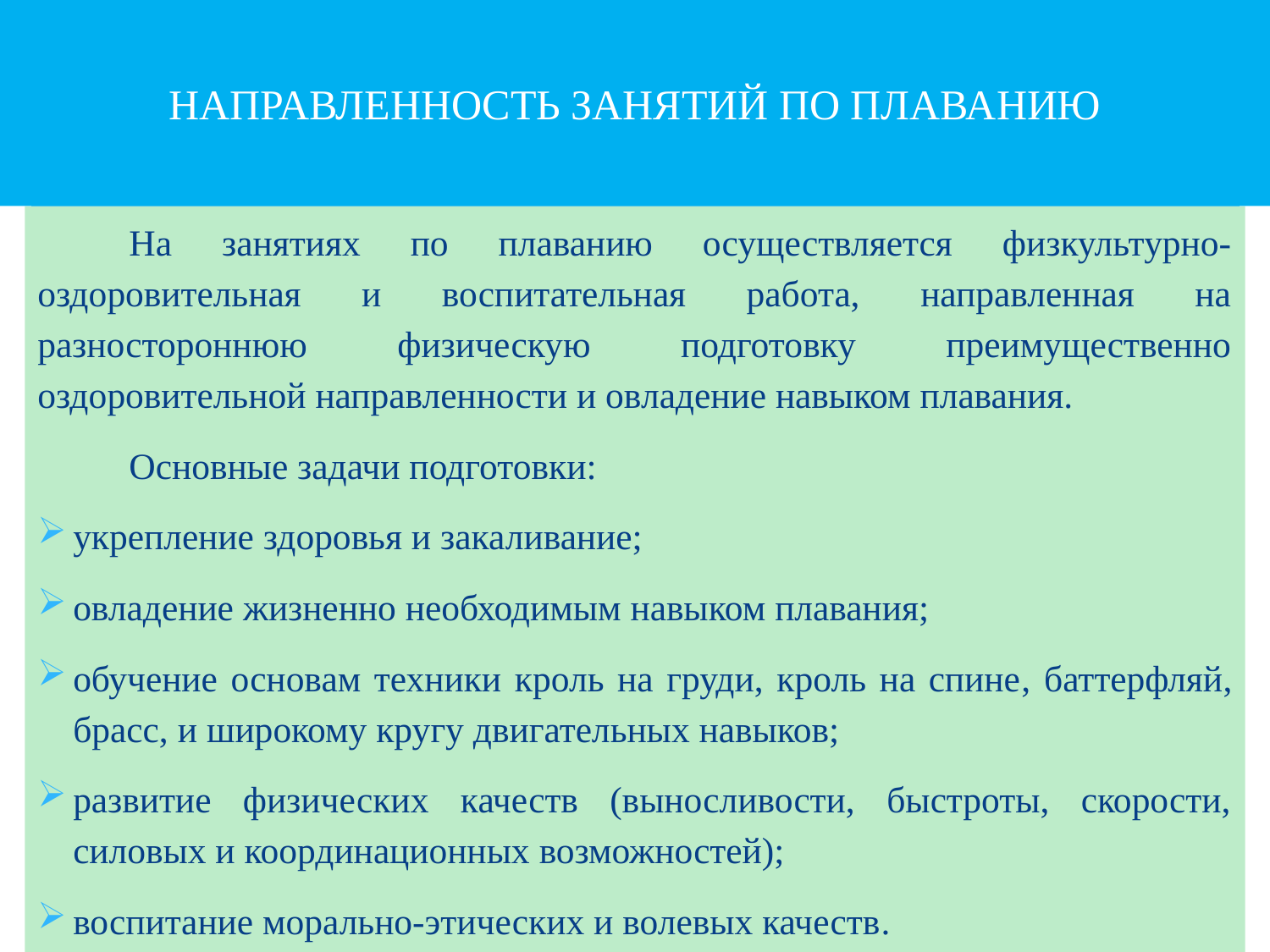

# НАПРАВЛЕННОСТЬ ЗАНЯТИЙ ПО ПЛАВАНИЮ
	На занятиях по плаванию осуществляется физкультурно-оздоровительная и воспитательная работа, направленная на разностороннюю физическую подготовку преимущественно оздоровительной направленности и овладение навыком плавания.
	Основные задачи подготовки:
укрепление здоровья и закаливание;
овладение жизненно необходимым навыком плавания;
обучение основам техники кроль на груди, кроль на спине, баттерфляй, брасс, и широкому кругу двигательных навыков;
развитие физических качеств (выносливости, быстроты, скорости, силовых и координационных возможностей);
воспитание морально-этических и волевых качеств.